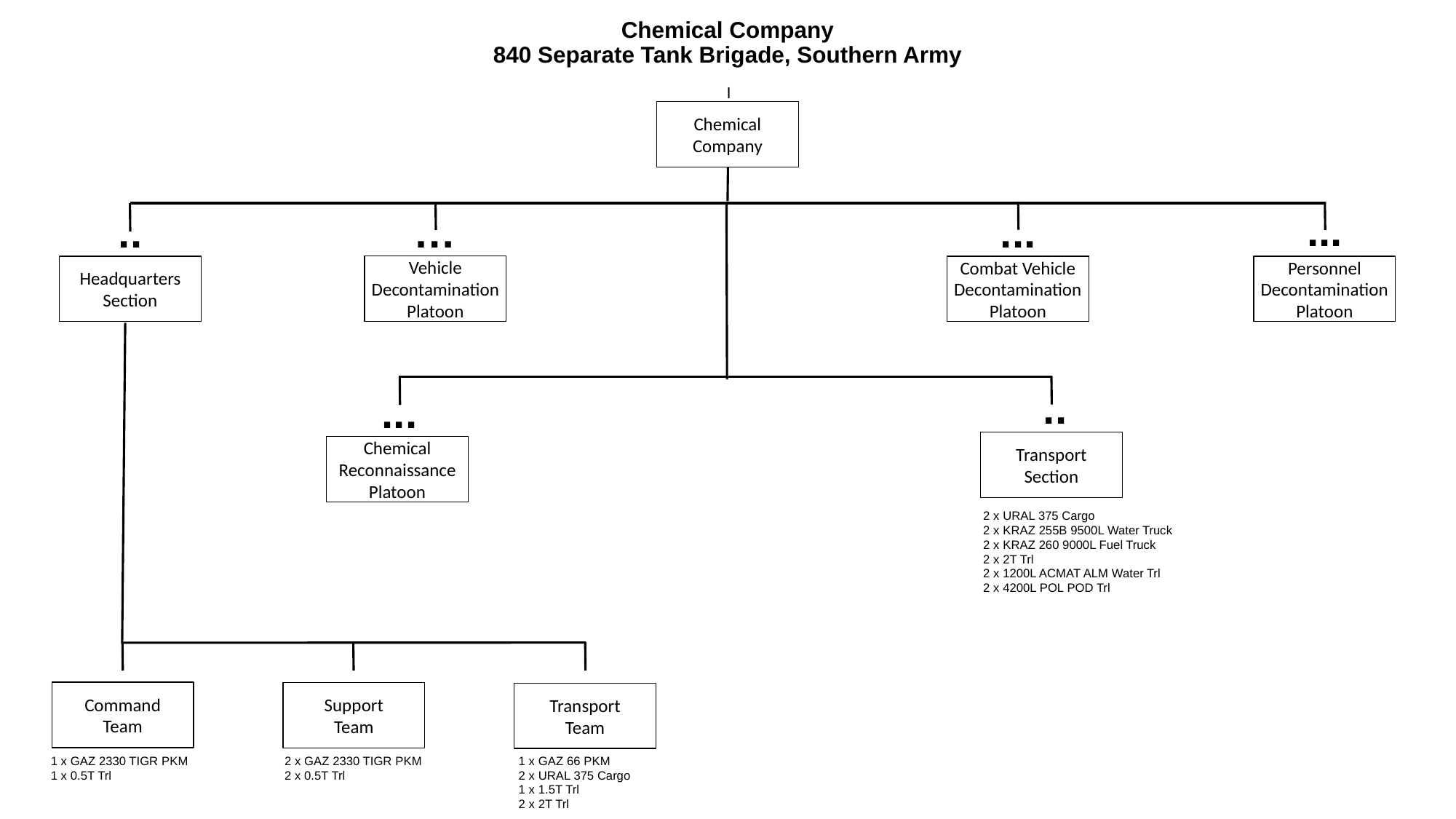

# Chemical Company 840 Separate Tank Brigade, Southern Army
I
Chemical
Company
...
..
…
...
Vehicle Decontamination
Platoon
Headquarters
Section
Combat Vehicle Decontamination
Platoon
Personnel Decontamination
Platoon
..
...
Transport
Section
Chemical Reconnaissance Platoon
2 x URAL 375 Cargo
2 x KRAZ 255B 9500L Water Truck
2 x KRAZ 260 9000L Fuel Truck
2 x 2T Trl
2 x 1200L ACMAT ALM Water Trl
2 x 4200L POL POD Trl
Command
Team
Support
Team
Transport
Team
1 x GAZ 2330 TIGR PKM
1 x 0.5T Trl
2 x GAZ 2330 TIGR PKM
2 x 0.5T Trl
1 x GAZ 66 PKM
2 x URAL 375 Cargo
1 x 1.5T Trl
2 x 2T Trl